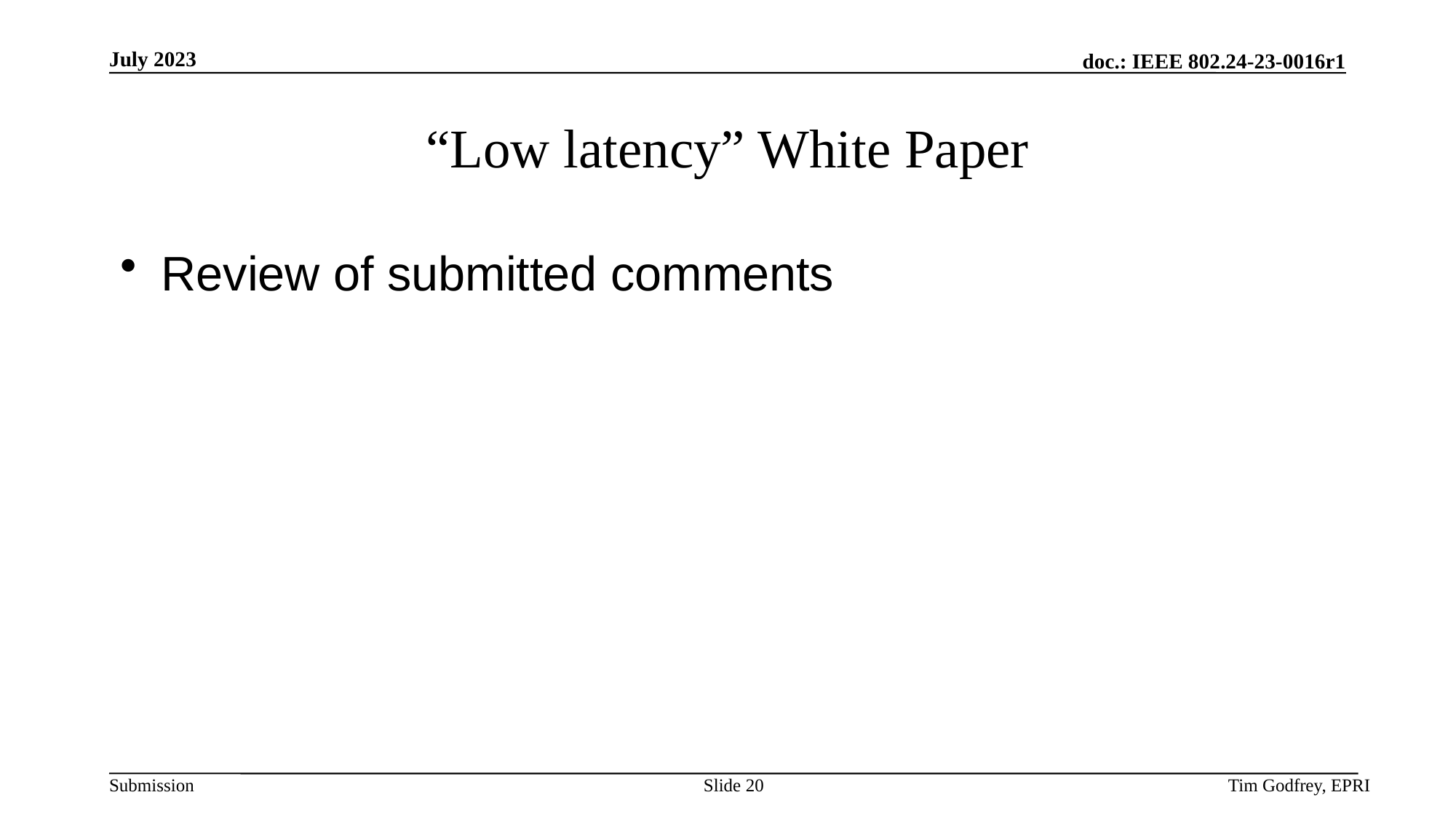

# “Low latency” White Paper
Review of submitted comments
Slide 20
Tim Godfrey, EPRI